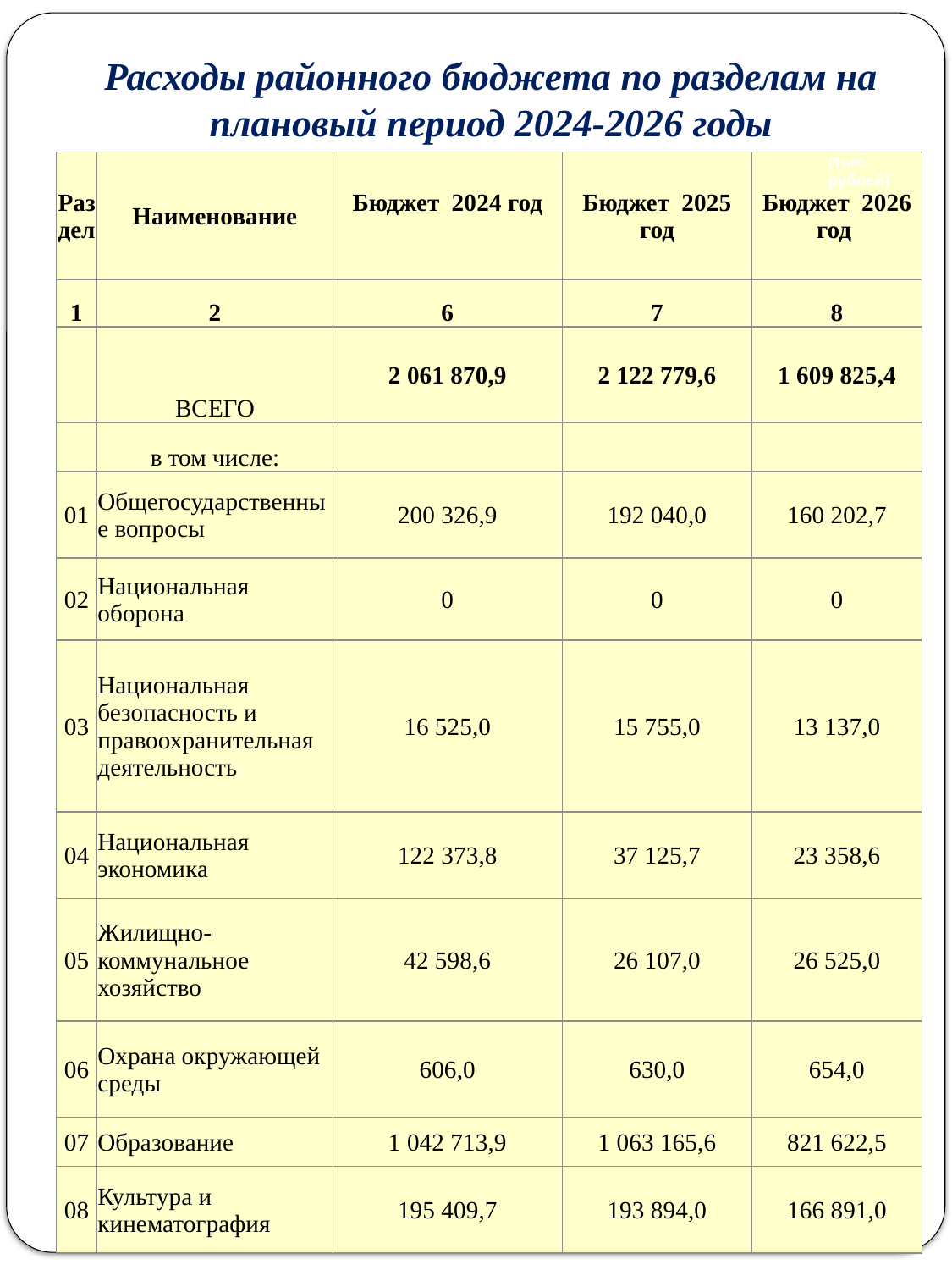

Расходы районного бюджета по разделам на плановый период 2024-2026 годы
(тыс. рублей)
| Раздел | Наименование | Бюджет 2024 год | Бюджет 2025 год | Бюджет 2026 год |
| --- | --- | --- | --- | --- |
| 1 | 2 | 6 | 7 | 8 |
|  | ВСЕГО | 2 061 870,9 | 2 122 779,6 | 1 609 825,4 |
|  | в том числе: |  |  |  |
| 01 | Общегосударственные вопросы | 200 326,9 | 192 040,0 | 160 202,7 |
| 02 | Национальная оборона | 0 | 0 | 0 |
| 03 | Национальная безопасность и правоохранительная деятельность | 16 525,0 | 15 755,0 | 13 137,0 |
| 04 | Национальная экономика | 122 373,8 | 37 125,7 | 23 358,6 |
| 05 | Жилищно-коммунальное хозяйство | 42 598,6 | 26 107,0 | 26 525,0 |
| 06 | Охрана окружающей среды | 606,0 | 630,0 | 654,0 |
| 07 | Образование | 1 042 713,9 | 1 063 165,6 | 821 622,5 |
| 08 | Культура и кинематография | 195 409,7 | 193 894,0 | 166 891,0 |